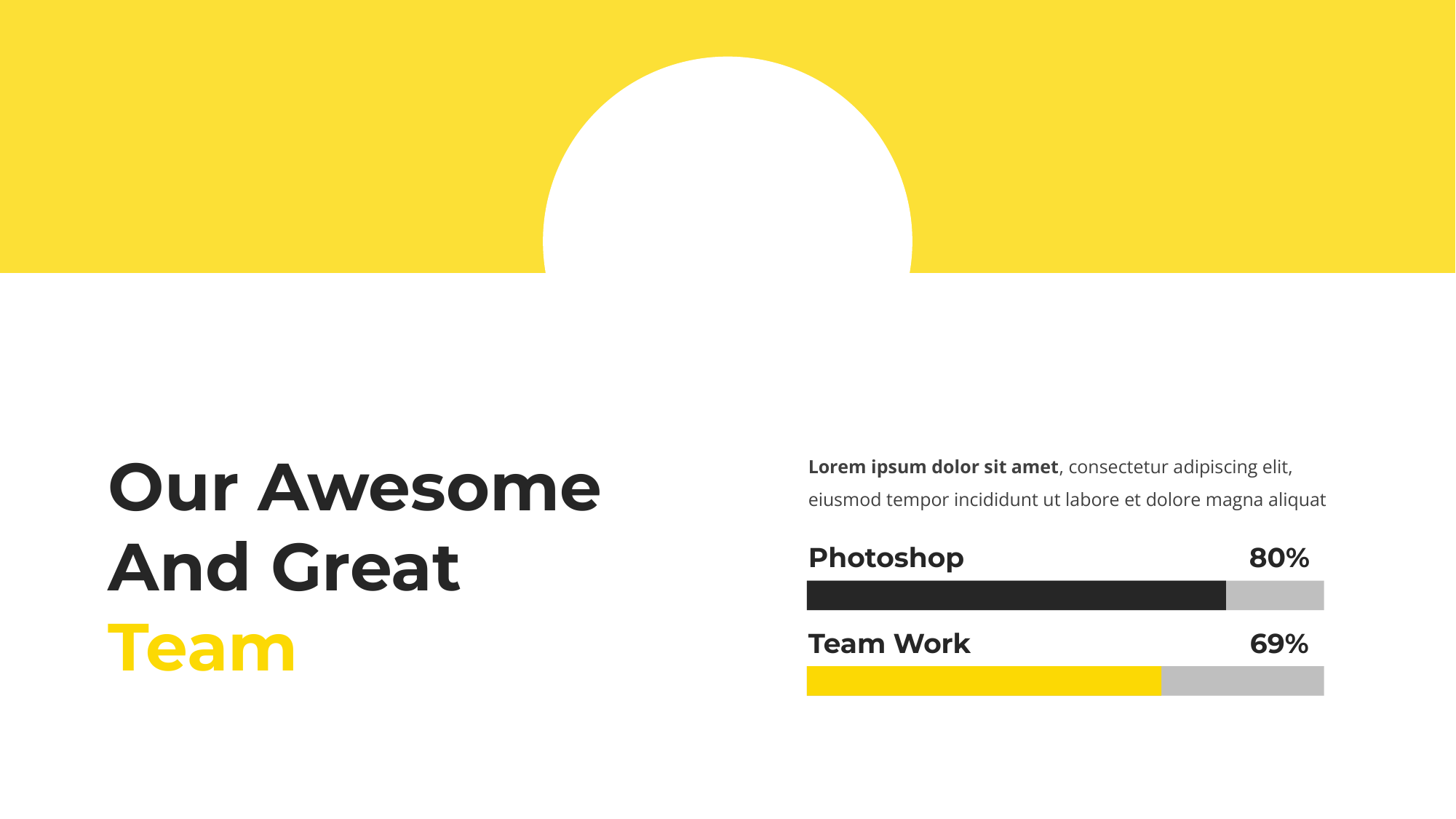

Our Awesome And Great Team
Lorem ipsum dolor sit amet, consectetur adipiscing elit, eiusmod tempor incididunt ut labore et dolore magna aliquat
Photoshop
80%

Team Work
69%